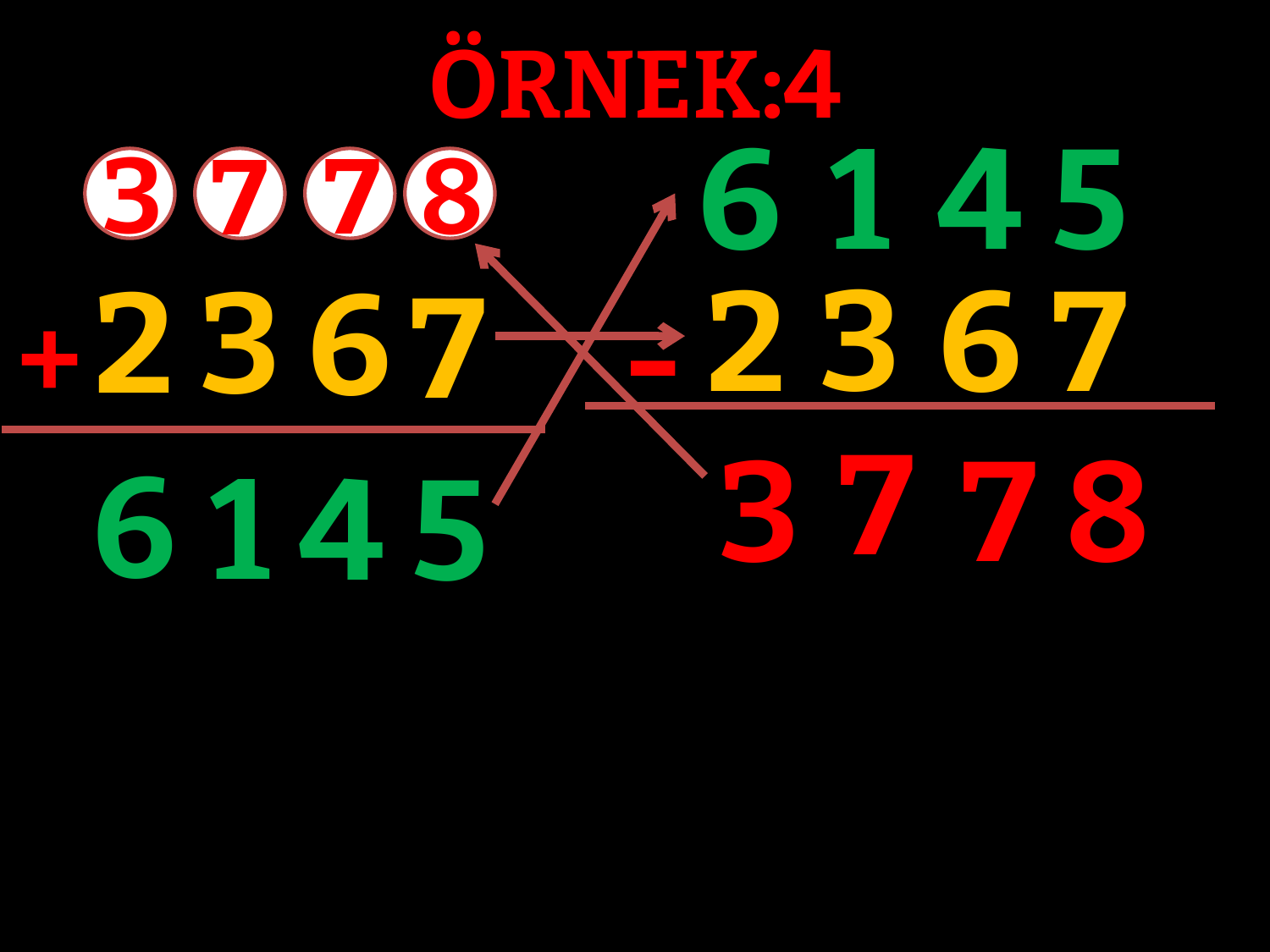

ÖRNEK:4
1
6
4
5
3
8
7
7

3
2
6
7
2
3
6
7
-
+
7
7
8
3
6
1
4
5